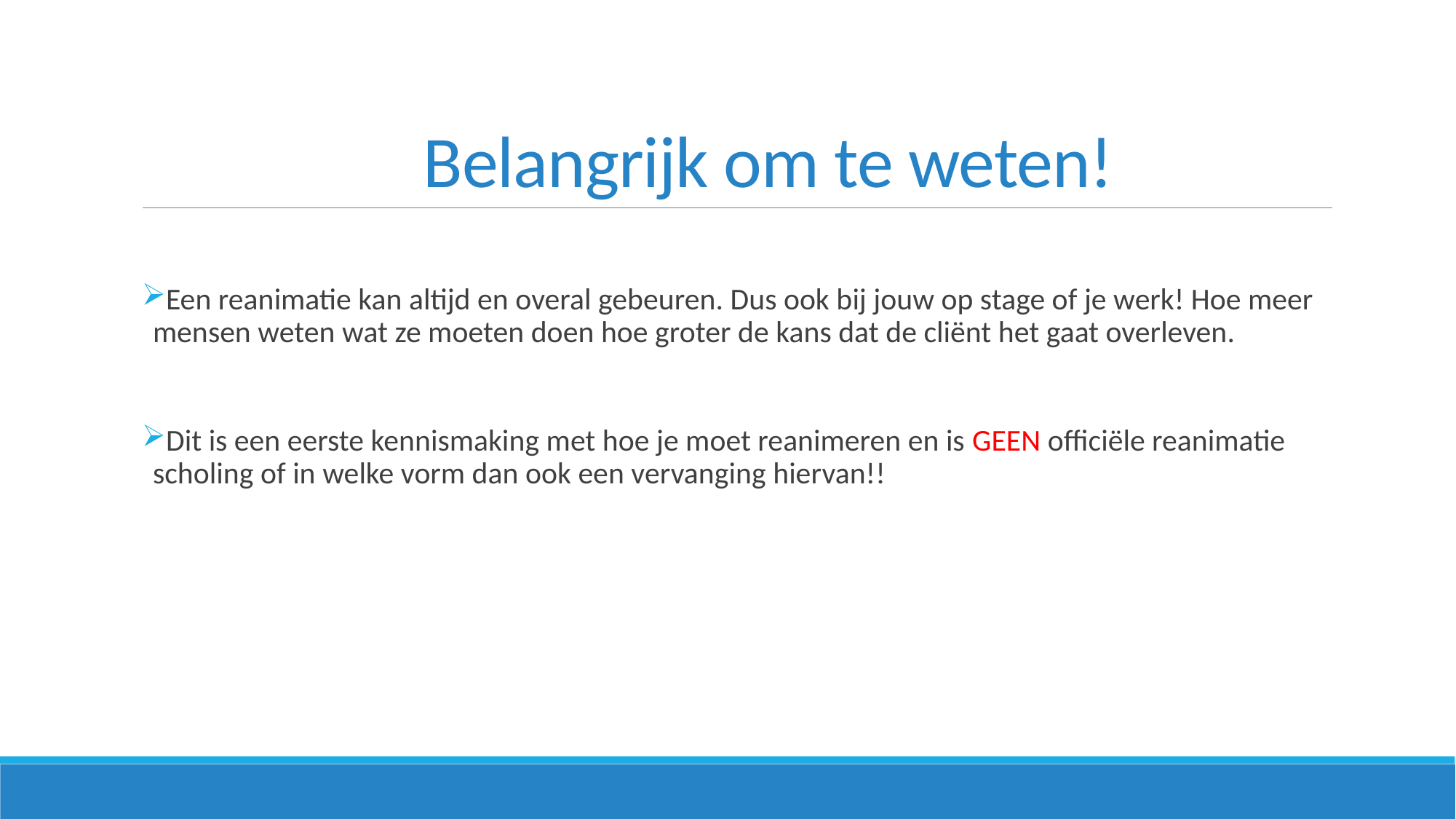

# Belangrijk om te weten!

Een reanimatie kan altijd en overal gebeuren. Dus ook bij jouw op stage of je werk! Hoe meer mensen weten wat ze moeten doen hoe groter de kans dat de cliënt het gaat overleven.

Dit is een eerste kennismaking met hoe je moet reanimeren en is GEEN officiële reanimatie scholing of in welke vorm dan ook een vervanging hiervan!!